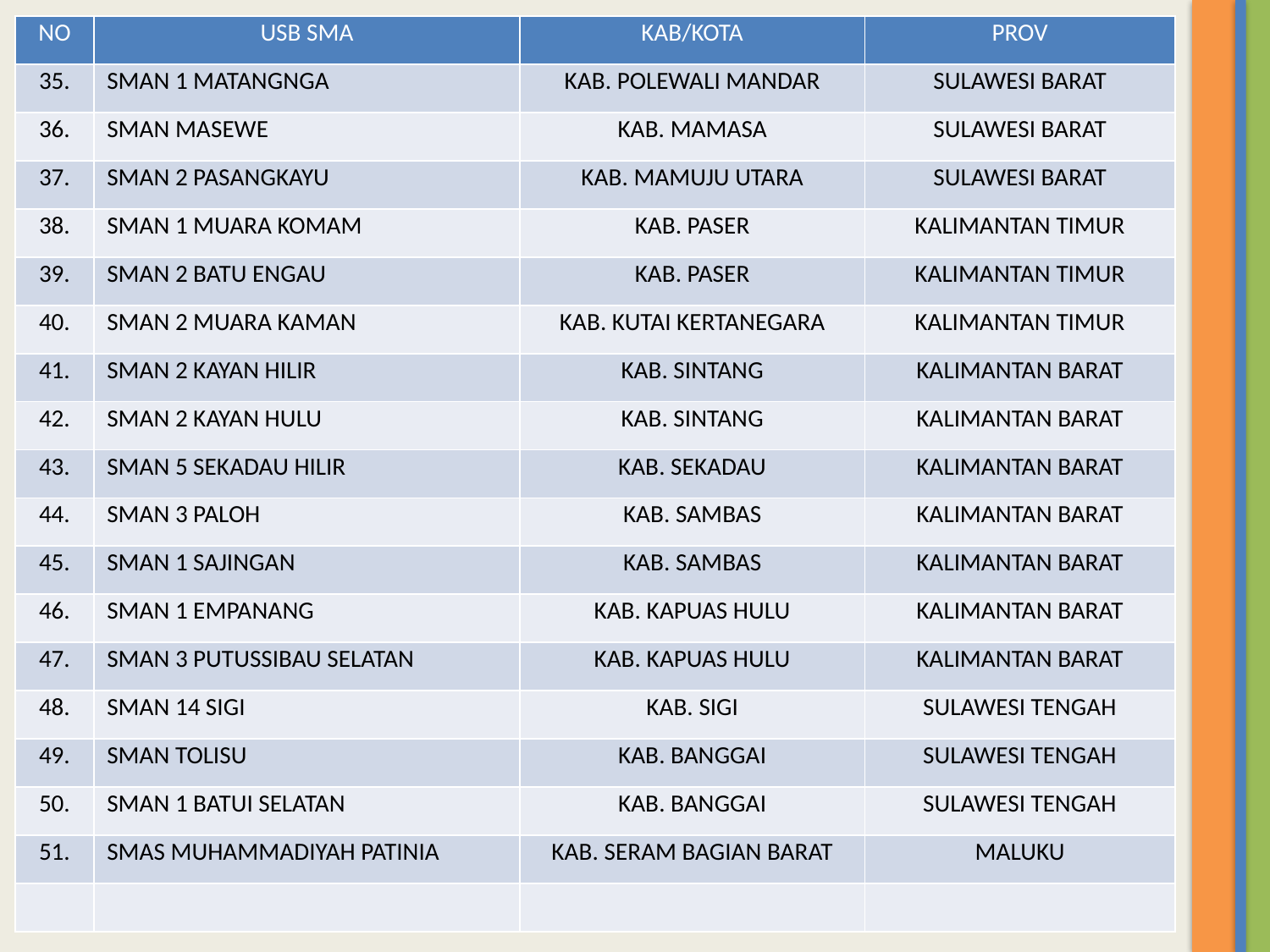

| NO | USB SMA | KAB/KOTA | PROV |
| --- | --- | --- | --- |
| 35. | SMAN 1 MATANGNGA | KAB. POLEWALI MANDAR | SULAWESI BARAT |
| 36. | SMAN MASEWE | KAB. MAMASA | SULAWESI BARAT |
| 37. | SMAN 2 PASANGKAYU | KAB. MAMUJU UTARA | SULAWESI BARAT |
| 38. | SMAN 1 MUARA KOMAM | KAB. PASER | KALIMANTAN TIMUR |
| 39. | SMAN 2 BATU ENGAU | KAB. PASER | KALIMANTAN TIMUR |
| 40. | SMAN 2 MUARA KAMAN | KAB. KUTAI KERTANEGARA | KALIMANTAN TIMUR |
| 41. | SMAN 2 KAYAN HILIR | KAB. SINTANG | KALIMANTAN BARAT |
| 42. | SMAN 2 KAYAN HULU | KAB. SINTANG | KALIMANTAN BARAT |
| 43. | SMAN 5 SEKADAU HILIR | KAB. SEKADAU | KALIMANTAN BARAT |
| 44. | SMAN 3 PALOH | KAB. SAMBAS | KALIMANTAN BARAT |
| 45. | SMAN 1 SAJINGAN | KAB. SAMBAS | KALIMANTAN BARAT |
| 46. | SMAN 1 EMPANANG | KAB. KAPUAS HULU | KALIMANTAN BARAT |
| 47. | SMAN 3 PUTUSSIBAU SELATAN | KAB. KAPUAS HULU | KALIMANTAN BARAT |
| 48. | SMAN 14 SIGI | KAB. SIGI | SULAWESI TENGAH |
| 49. | SMAN TOLISU | KAB. BANGGAI | SULAWESI TENGAH |
| 50. | SMAN 1 BATUI SELATAN | KAB. BANGGAI | SULAWESI TENGAH |
| 51. | SMAS MUHAMMADIYAH PATINIA | KAB. SERAM BAGIAN BARAT | MALUKU |
|  |  |  |  |